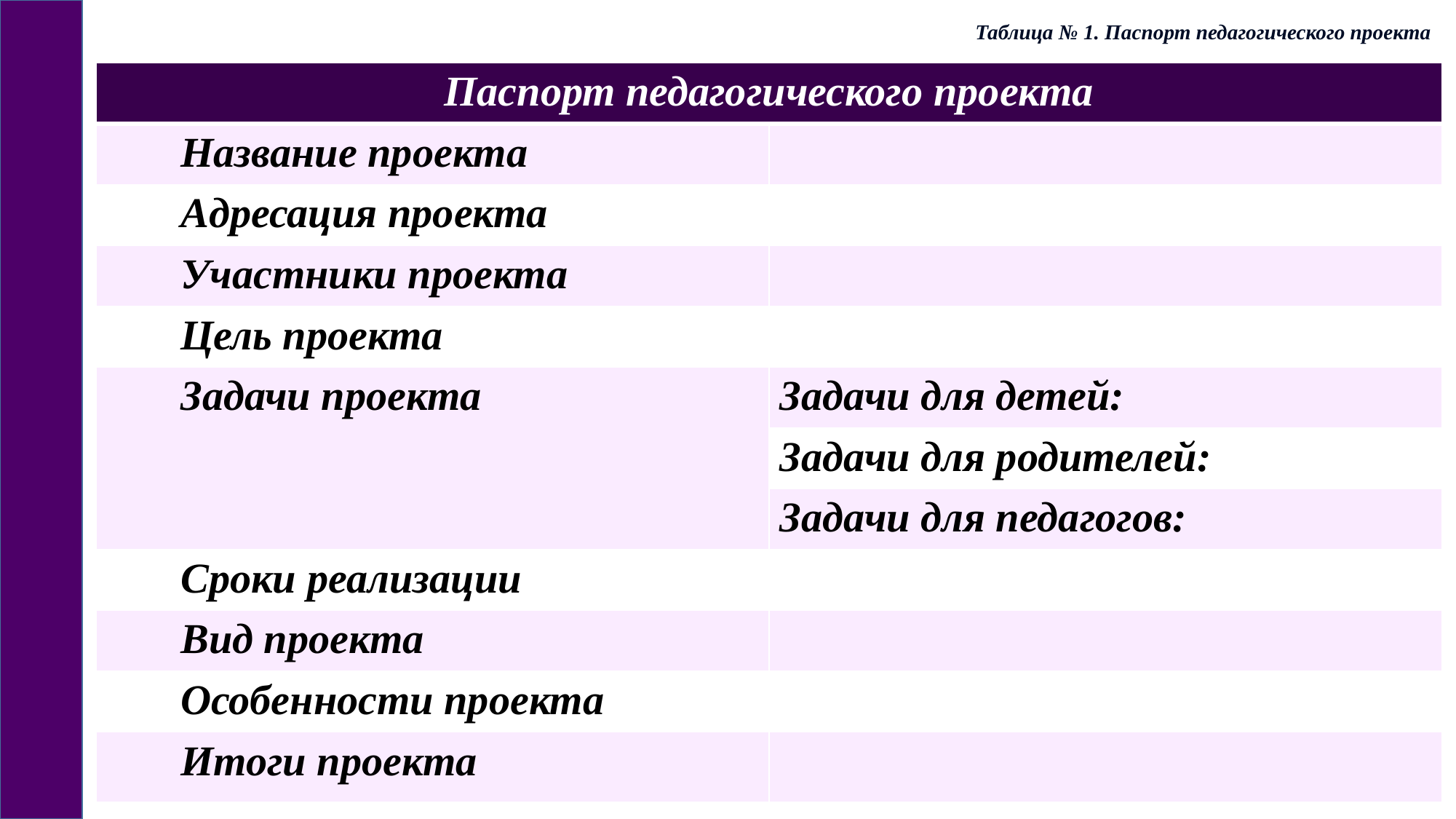

Таблица № 1. Паспорт педагогического проекта
| Паспорт педагогического проекта |  |
| --- | --- |
| Название проекта |  |
| Адресация проекта |  |
| Участники проекта |  |
| Цель проекта |  |
| Задачи проекта | Задачи для детей: |
|  | Задачи для родителей: |
|  | Задачи для педагогов: |
| Сроки реализации |  |
| Вид проекта |  |
| Особенности проекта |  |
| Итоги проекта |  |